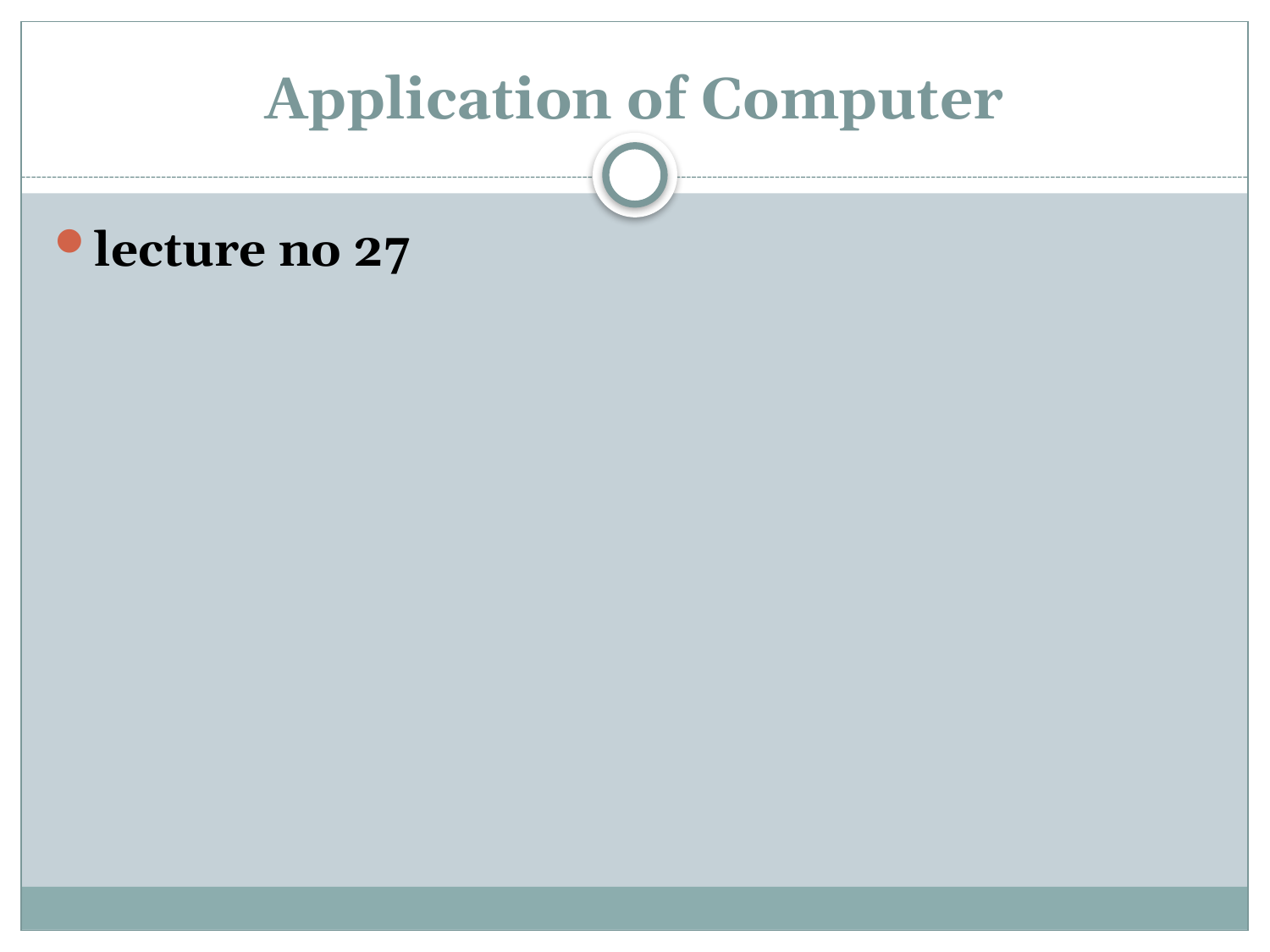

# Application of Computer
lecture no 27